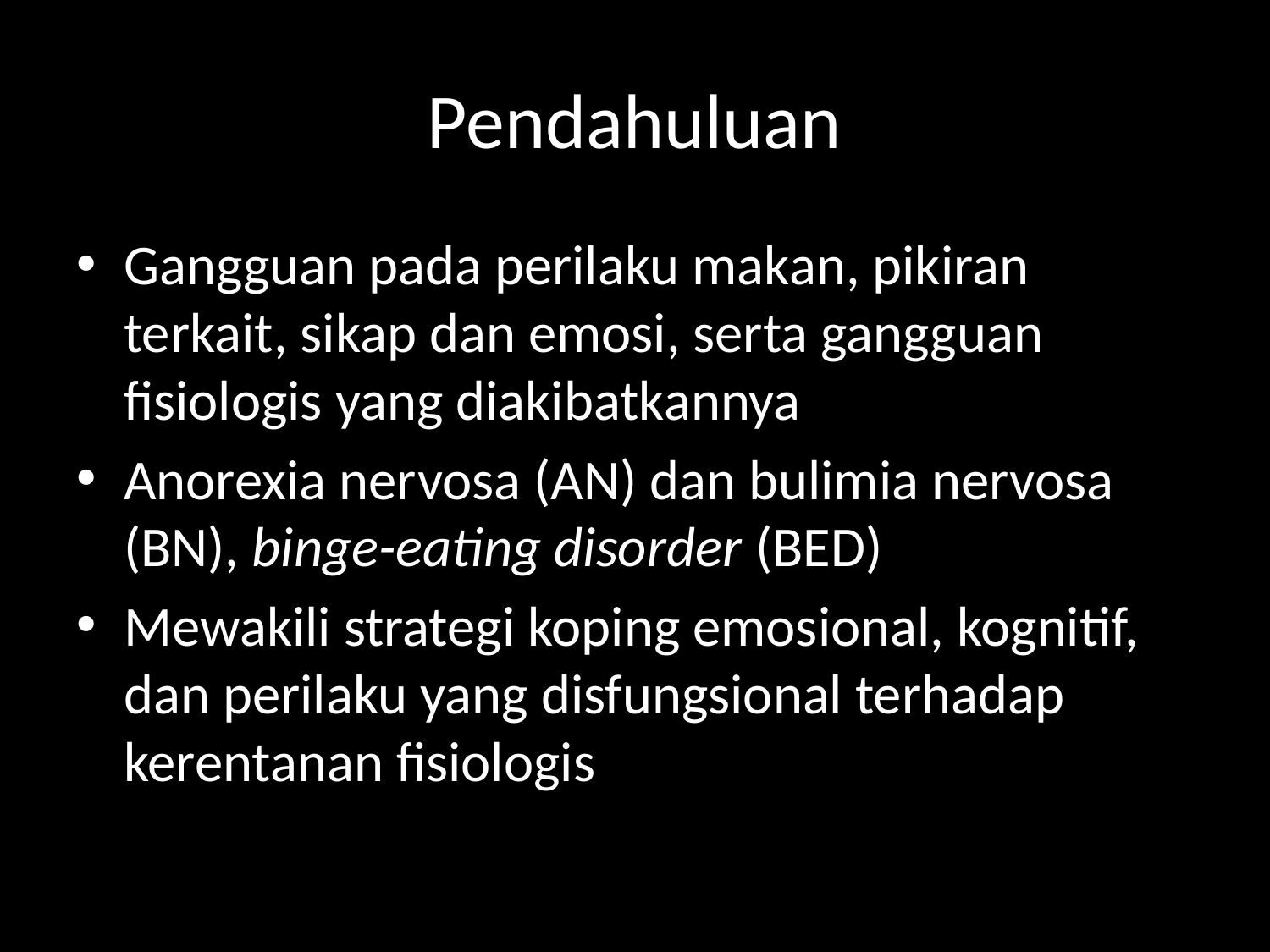

# Pendahuluan
Gangguan pada perilaku makan, pikiran terkait, sikap dan emosi, serta gangguan fisiologis yang diakibatkannya
Anorexia nervosa (AN) dan bulimia nervosa (BN), binge-eating disorder (BED)
Mewakili strategi koping emosional, kognitif, dan perilaku yang disfungsional terhadap kerentanan fisiologis